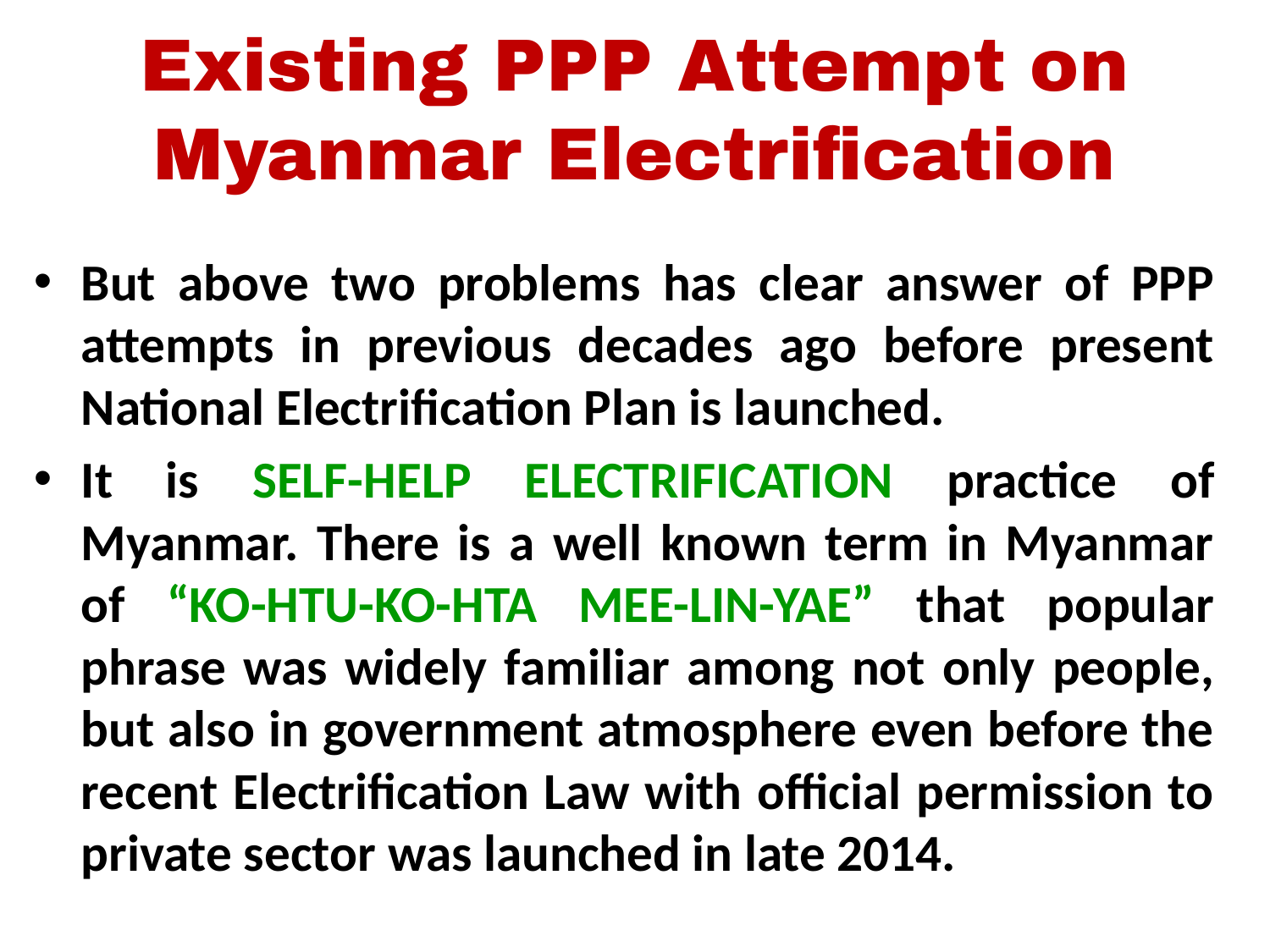

# Existing PPP Attempt on Myanmar Electrification

But above two problems has clear answer of PPP attempts in previous decades ago before present National Electrification Plan is launched.
It is SELF-HELP ELECTRIFICATION practice of Myanmar. There is a well known term in Myanmar of “KO-HTU-KO-HTA MEE-LIN-YAE” that popular phrase was widely familiar among not only people, but also in government atmosphere even before the recent Electrification Law with official permission to private sector was launched in late 2014.